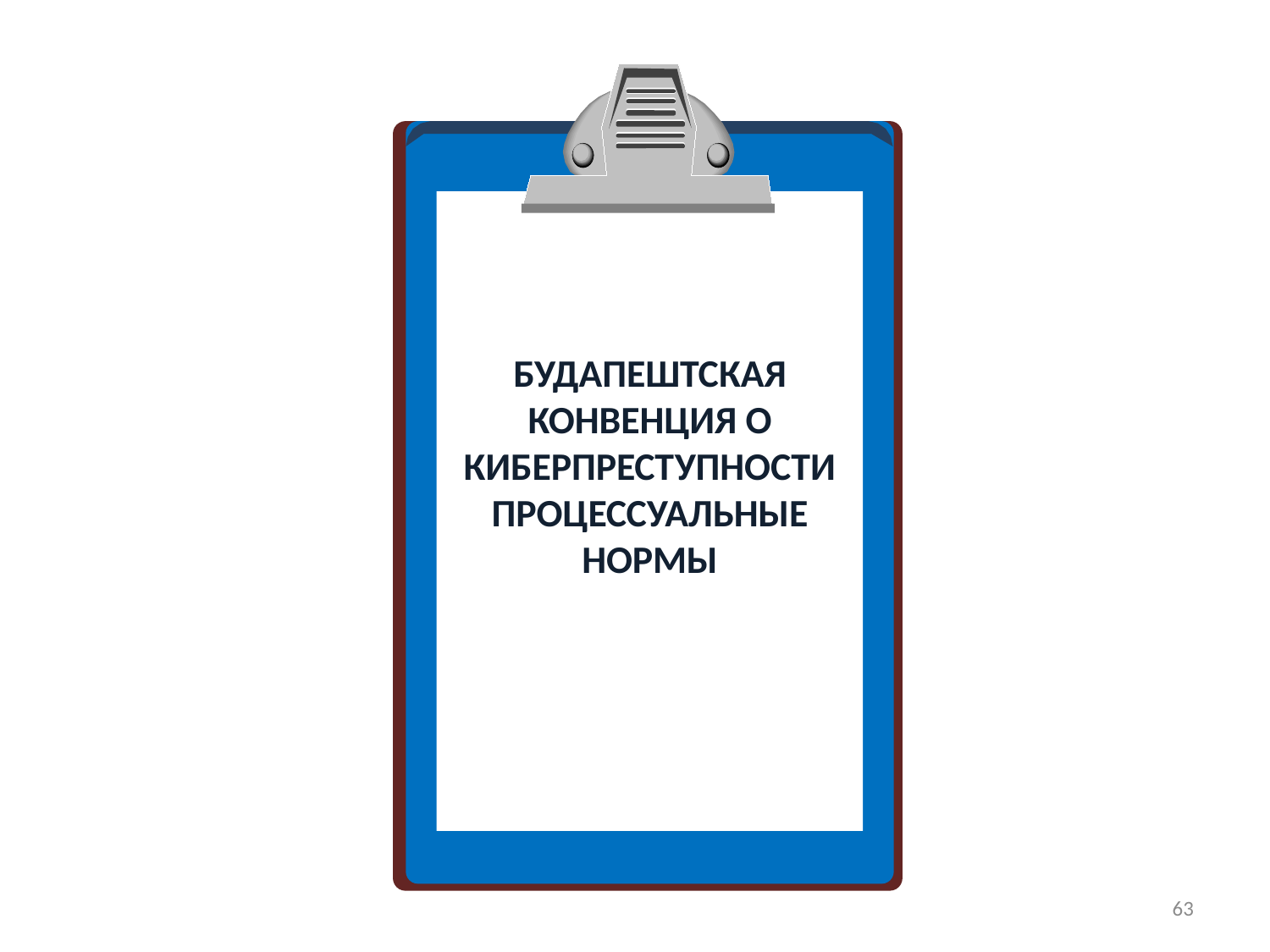

БУДАПЕШТСКАЯ КОНВЕНЦИЯ О КИБЕРПРЕСТУПНОСТИ
ПРОЦЕССУАЛЬНЫЕ НОРМЫ
63